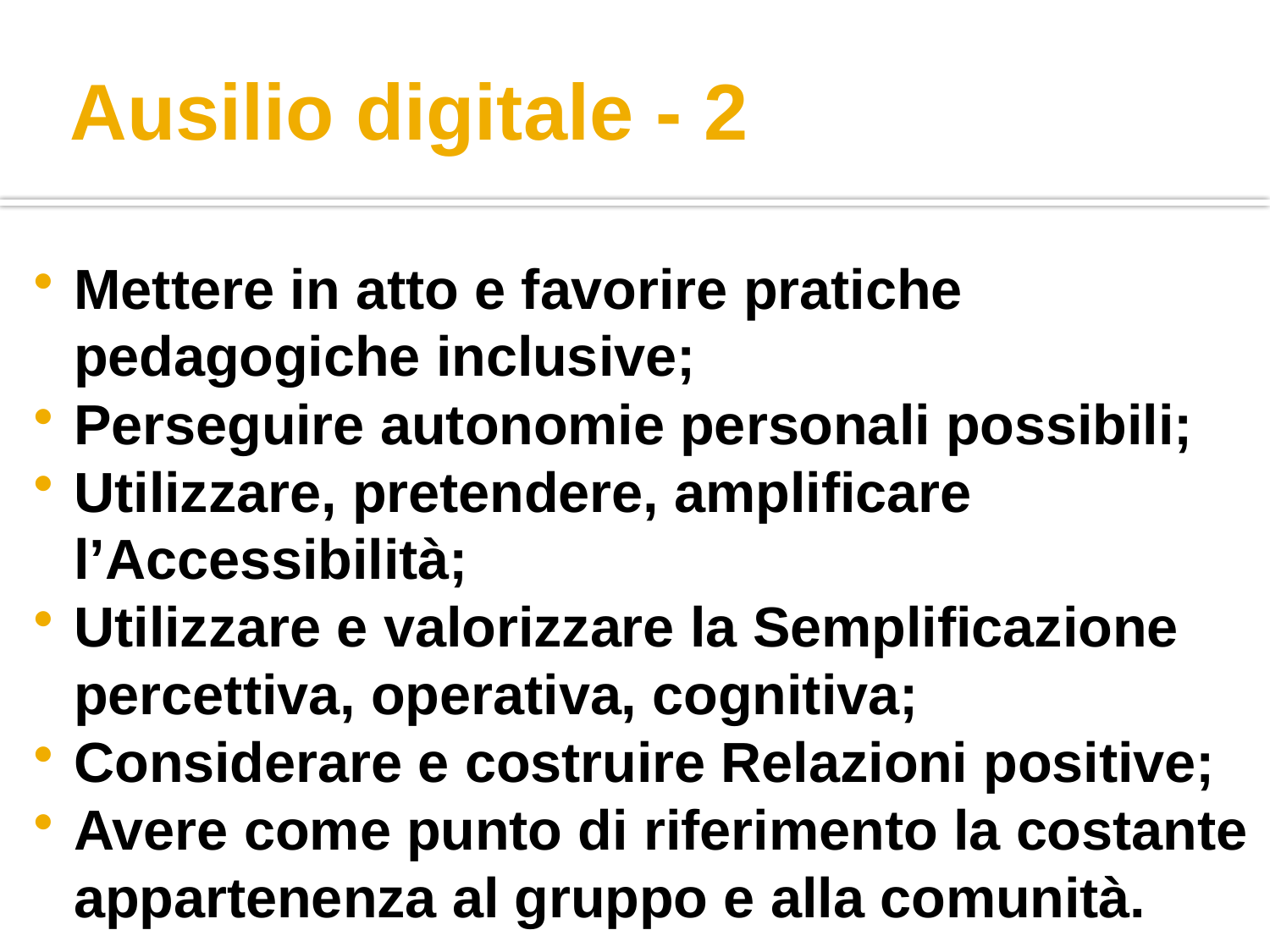

# Ausilio digitale - 2
Mettere in atto e favorire pratiche pedagogiche inclusive;
Perseguire autonomie personali possibili;
Utilizzare, pretendere, amplificare l’Accessibilità;
Utilizzare e valorizzare la Semplificazione percettiva, operativa, cognitiva;
Considerare e costruire Relazioni positive;
Avere come punto di riferimento la costante appartenenza al gruppo e alla comunità.